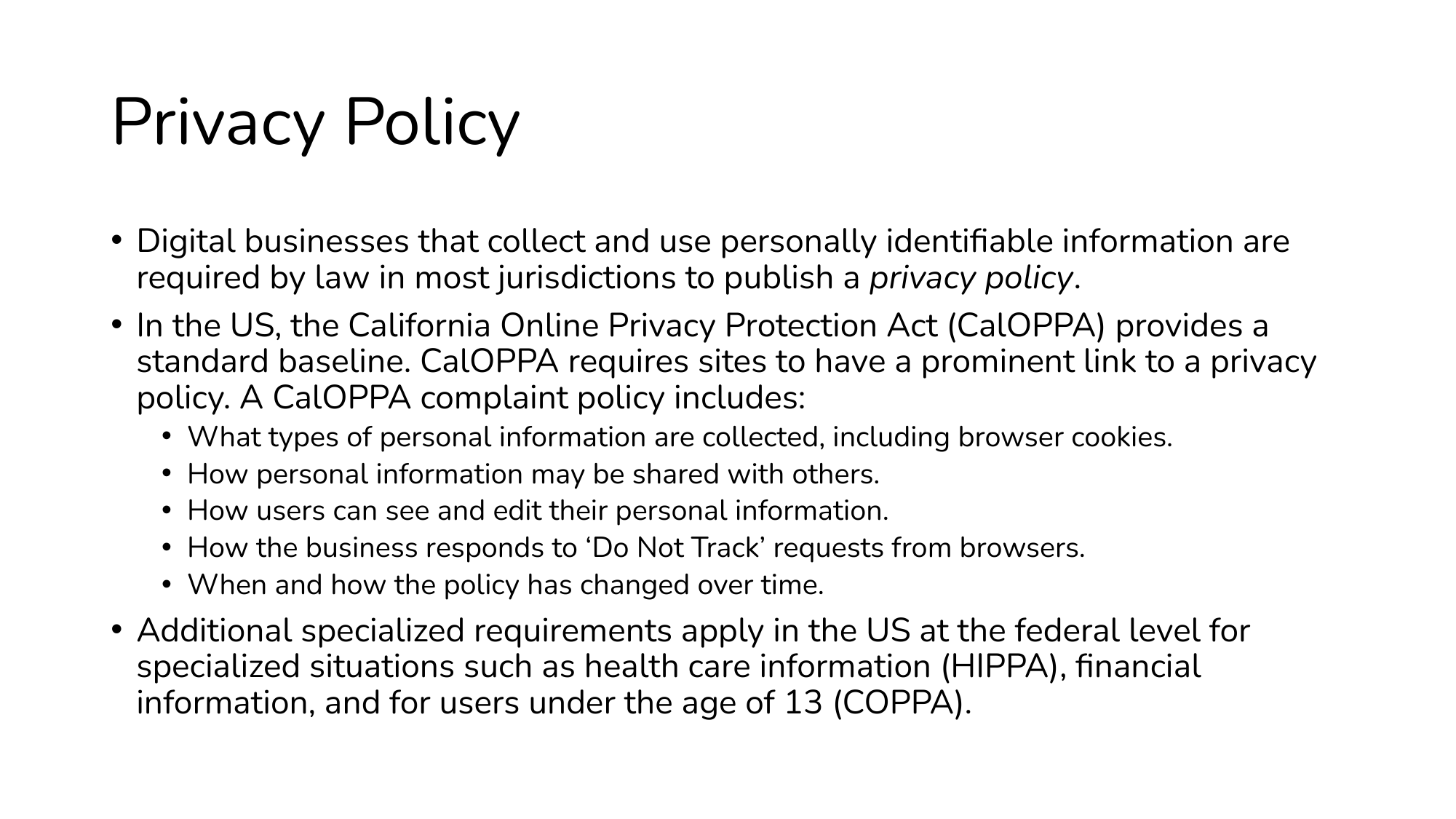

# Privacy Policy
Digital businesses that collect and use personally identifiable information are required by law in most jurisdictions to publish a privacy policy.
In the US, the California Online Privacy Protection Act (CalOPPA) provides a standard baseline. CalOPPA requires sites to have a prominent link to a privacy policy. A CalOPPA complaint policy includes:
What types of personal information are collected, including browser cookies.
How personal information may be shared with others.
How users can see and edit their personal information.
How the business responds to ‘Do Not Track’ requests from browsers.
When and how the policy has changed over time.
Additional specialized requirements apply in the US at the federal level for specialized situations such as health care information (HIPPA), financial information, and for users under the age of 13 (COPPA).